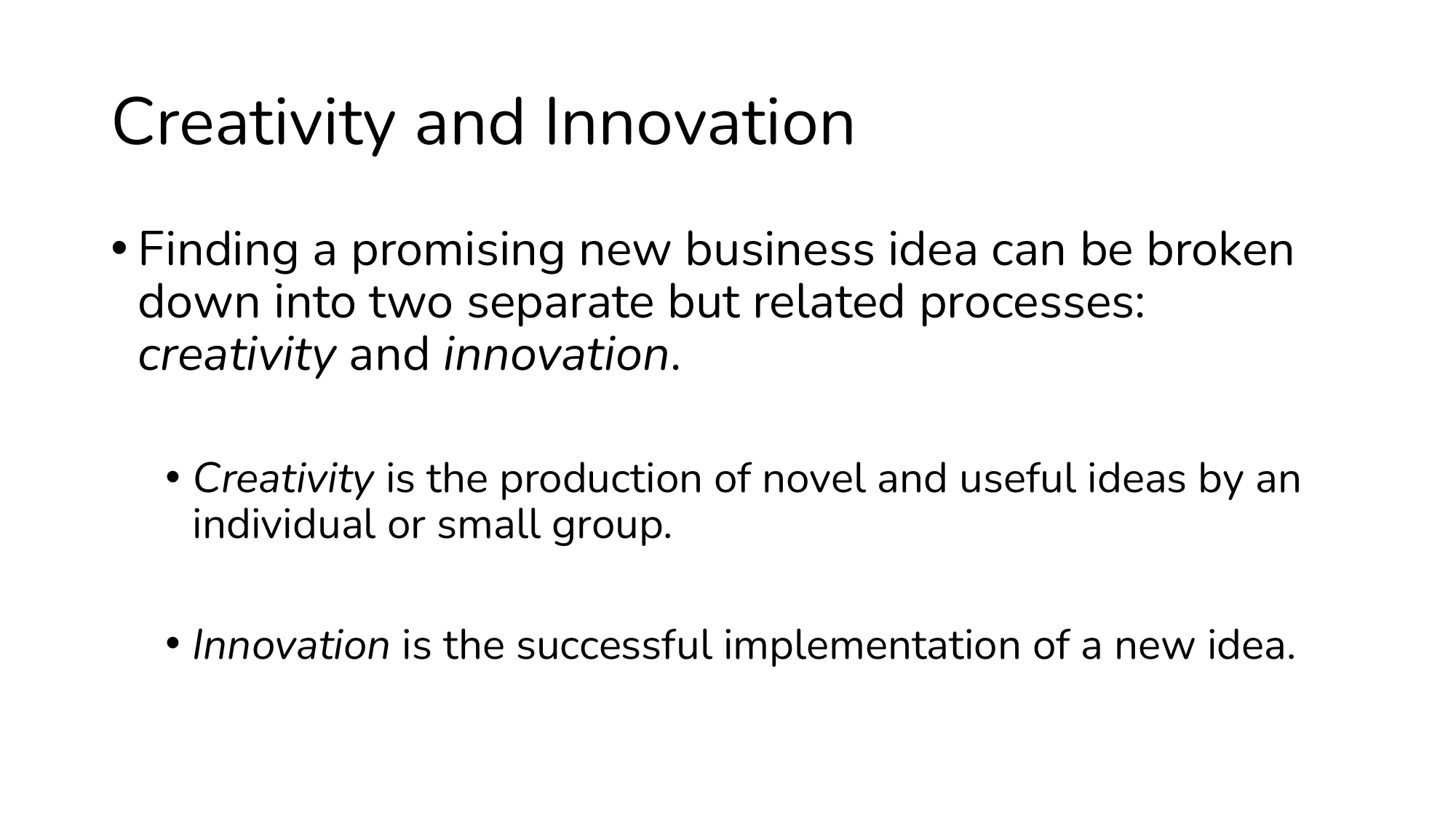

# Creativity and Innovation
Finding a promising new business idea can be broken down into two separate but related processes: creativity and innovation.

Creativity is the production of novel and useful ideas by an individual or small group.

Innovation is the successful implementation of a new idea.